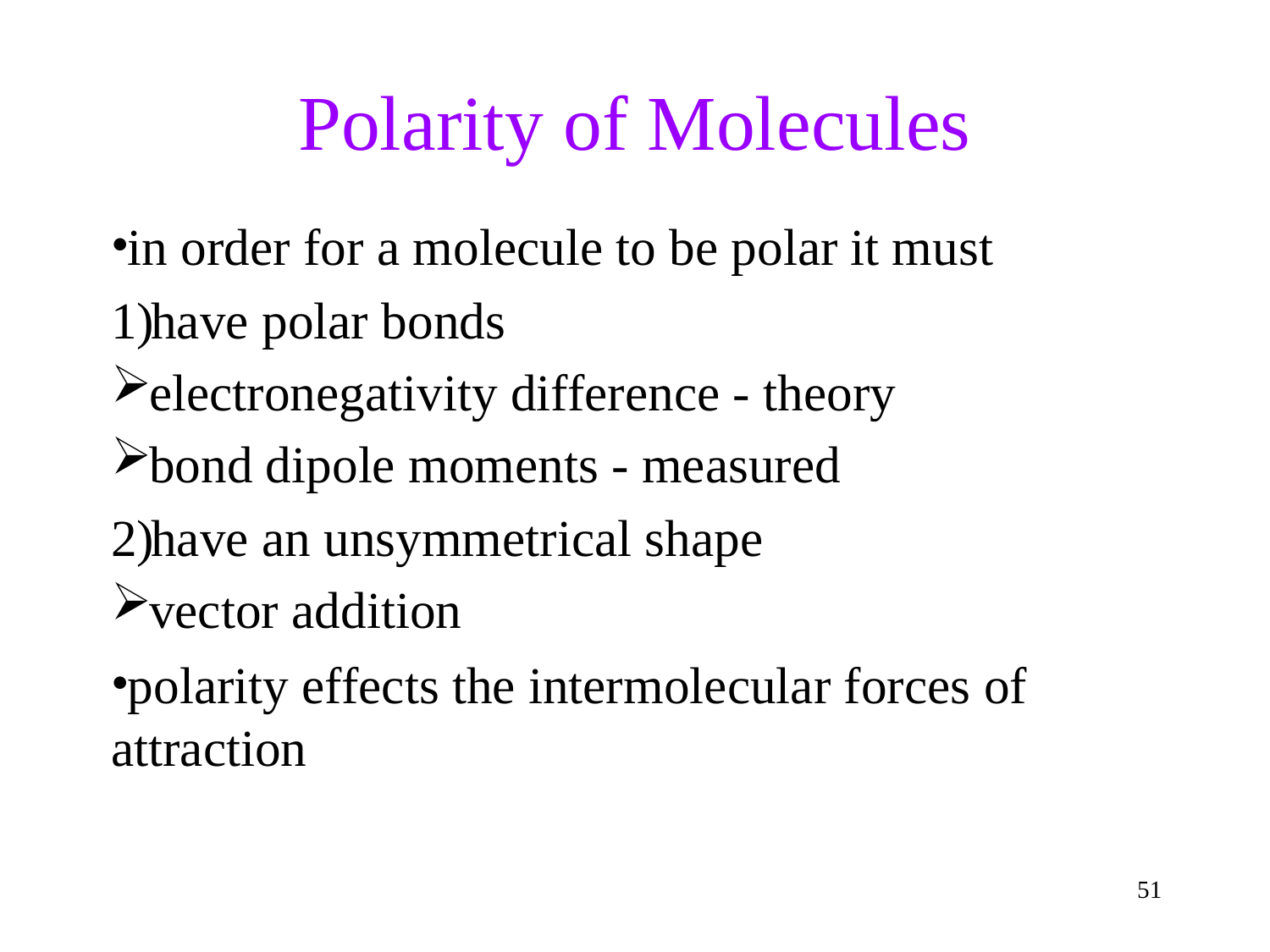

Polarity of Molecules
in order for a molecule to be polar it must
have polar bonds
electronegativity difference - theory
bond dipole moments - measured
have an unsymmetrical shape
vector addition
polarity effects the intermolecular forces of attraction
51